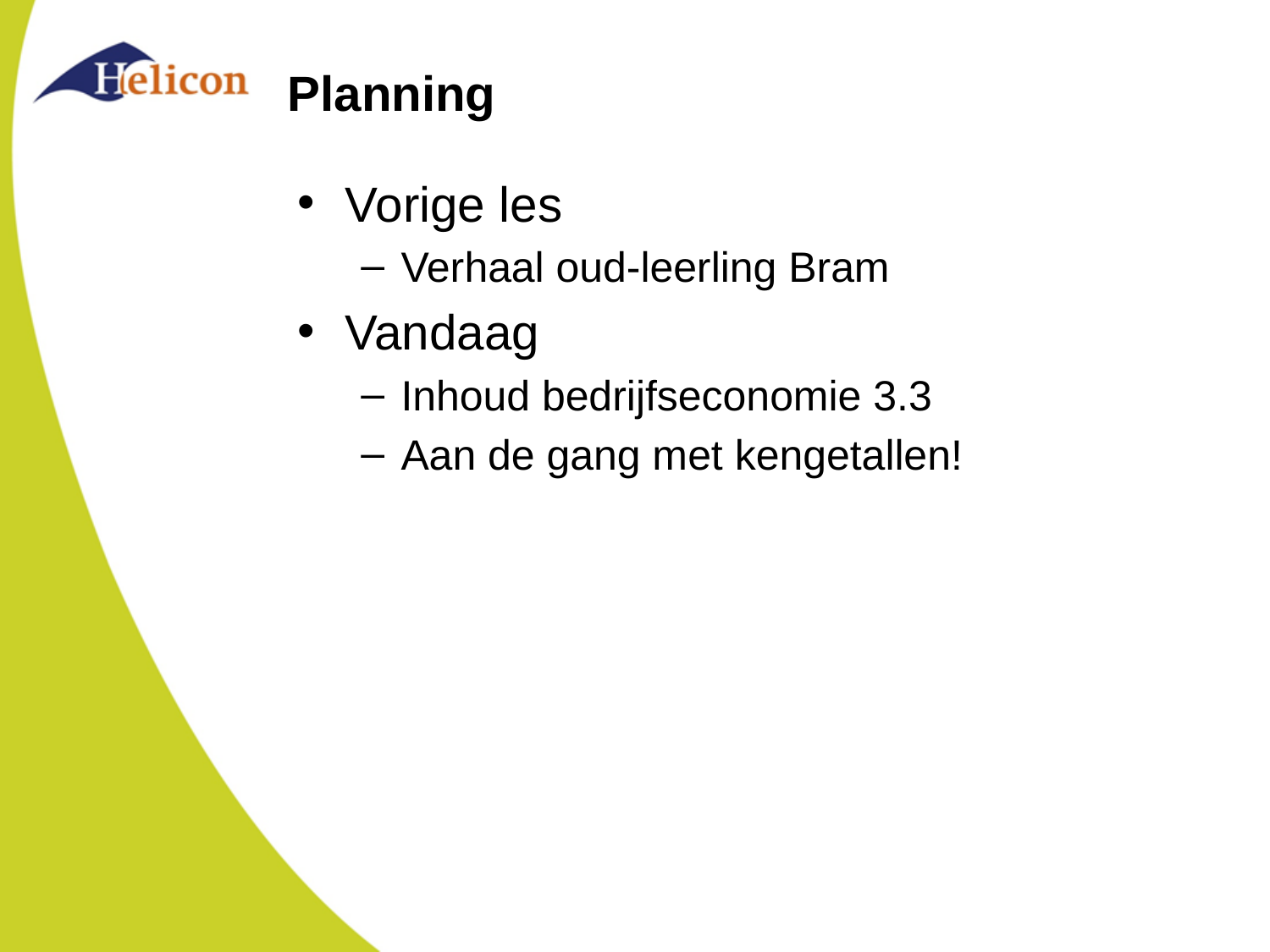

# Planning
Vorige les
Verhaal oud-leerling Bram
Vandaag
Inhoud bedrijfseconomie 3.3
Aan de gang met kengetallen!